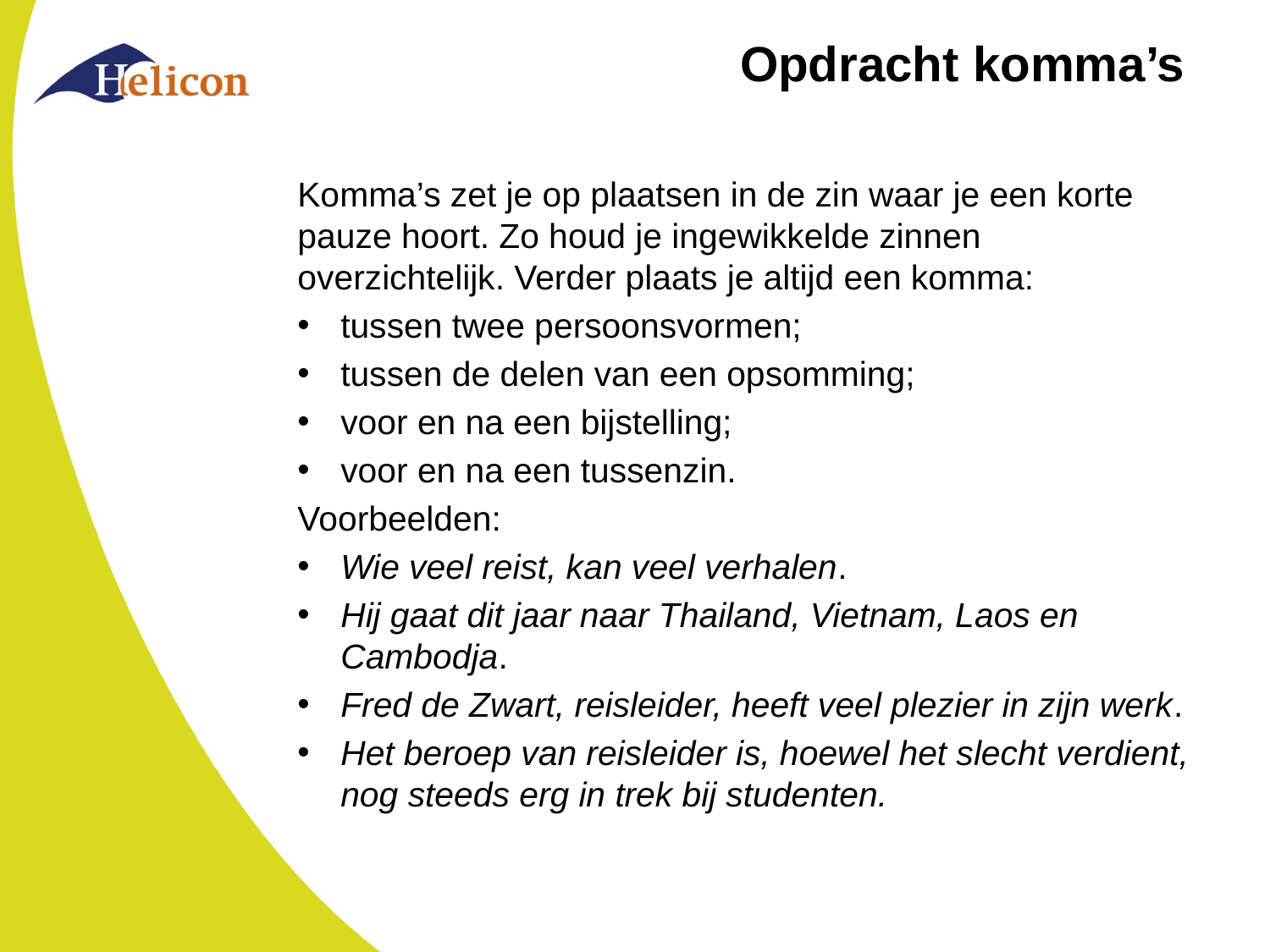

# Opdracht komma’s
Komma’s zet je op plaatsen in de zin waar je een korte pauze hoort. Zo houd je ingewikkelde zinnen overzichtelijk. Verder plaats je altijd een komma:
tussen twee persoonsvormen;
tussen de delen van een opsomming;
voor en na een bijstelling;
voor en na een tussenzin.
Voorbeelden:
Wie veel reist, kan veel verhalen.
Hij gaat dit jaar naar Thailand, Vietnam, Laos en Cambodja.
Fred de Zwart, reisleider, heeft veel plezier in zijn werk.
Het beroep van reisleider is, hoewel het slecht verdient, nog steeds erg in trek bij studenten.